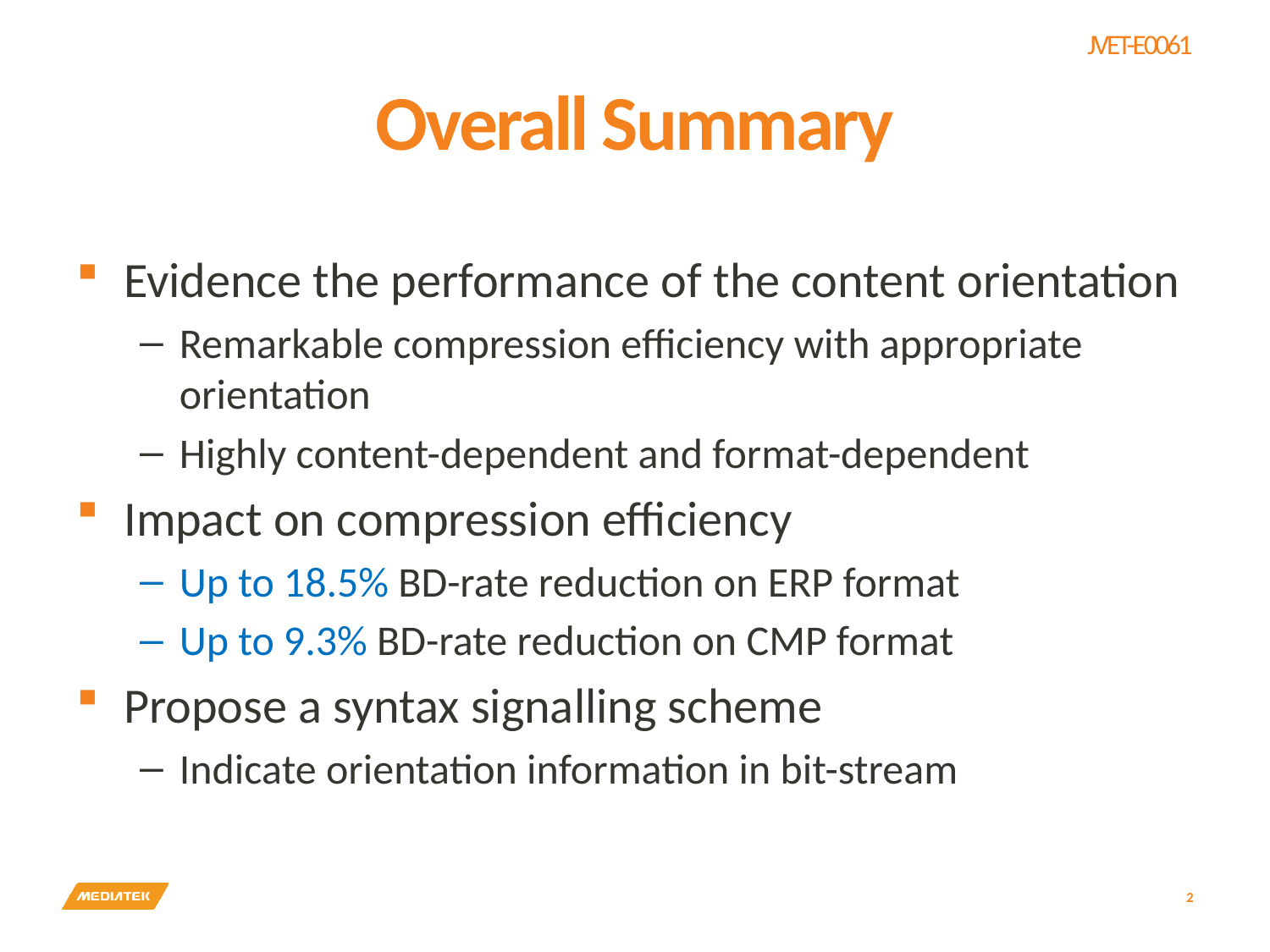

# Overall Summary
Evidence the performance of the content orientation
Remarkable compression efficiency with appropriate orientation
Highly content-dependent and format-dependent
Impact on compression efficiency
Up to 18.5% BD-rate reduction on ERP format
Up to 9.3% BD-rate reduction on CMP format
Propose a syntax signalling scheme
Indicate orientation information in bit-stream
2